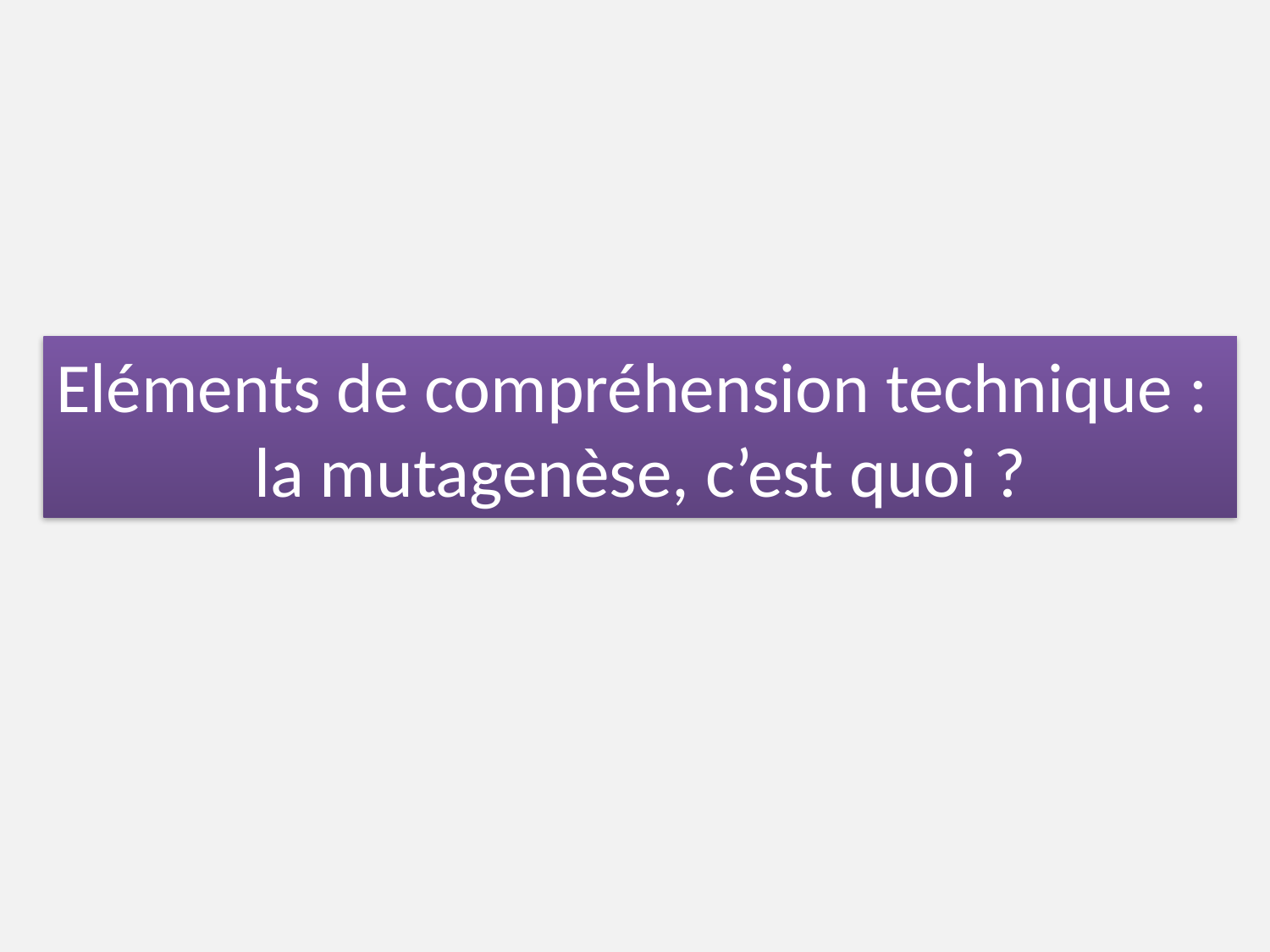

Eléments de compréhension technique :
la mutagenèse, c’est quoi ?